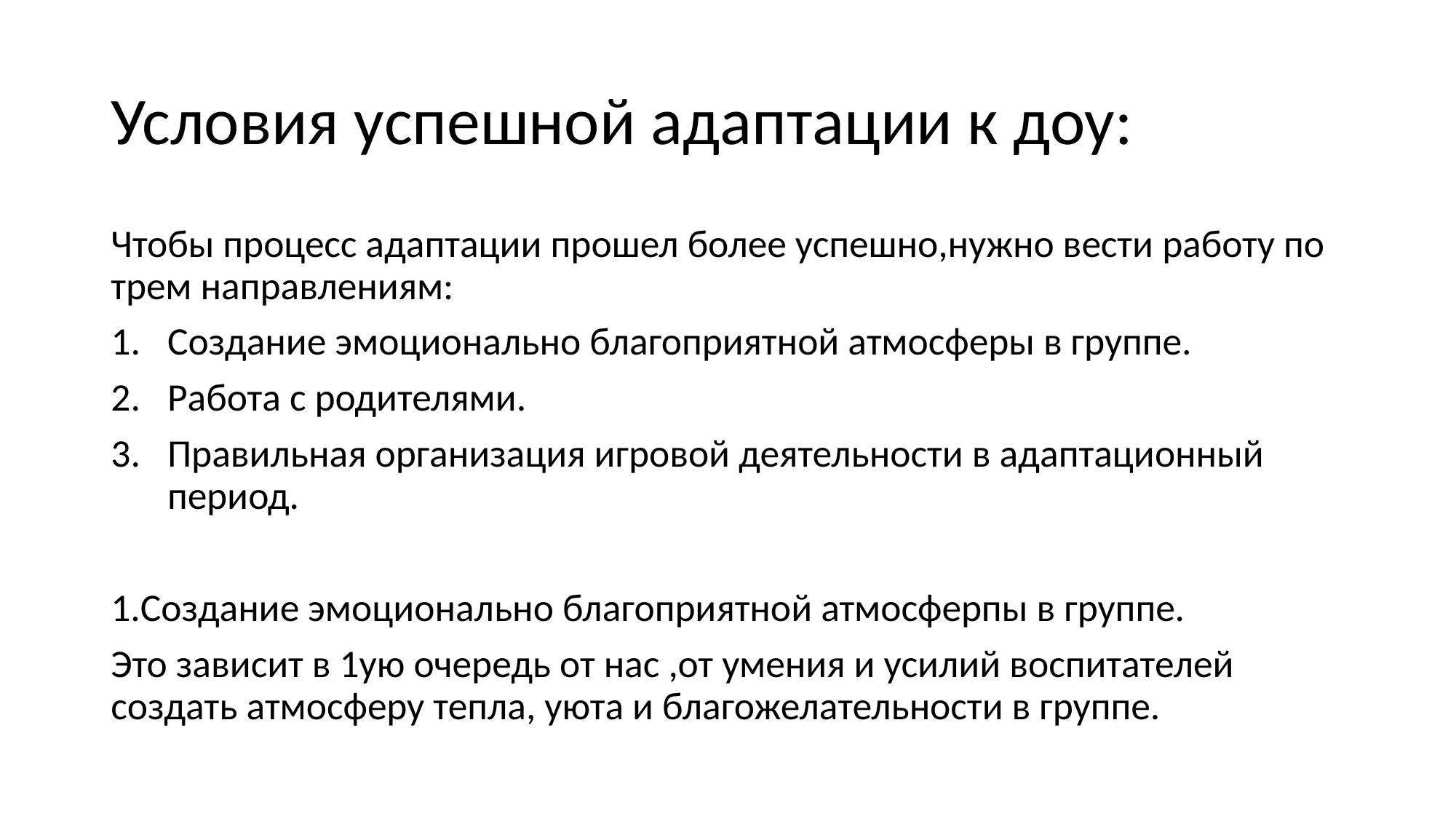

# Условия успешной адаптации к доу:
Чтобы процесс адаптации прошел более успешно,нужно вести работу по трем направлениям:
Создание эмоционально благоприятной атмосферы в группе.
Работа с родителями.
Правильная организация игровой деятельности в адаптационный период.

1.Создание эмоционально благоприятной атмосферпы в группе.
Это зависит в 1ую очередь от нас ,от умения и усилий воспитателей создать атмосферу тепла, уюта и благожелательности в группе.